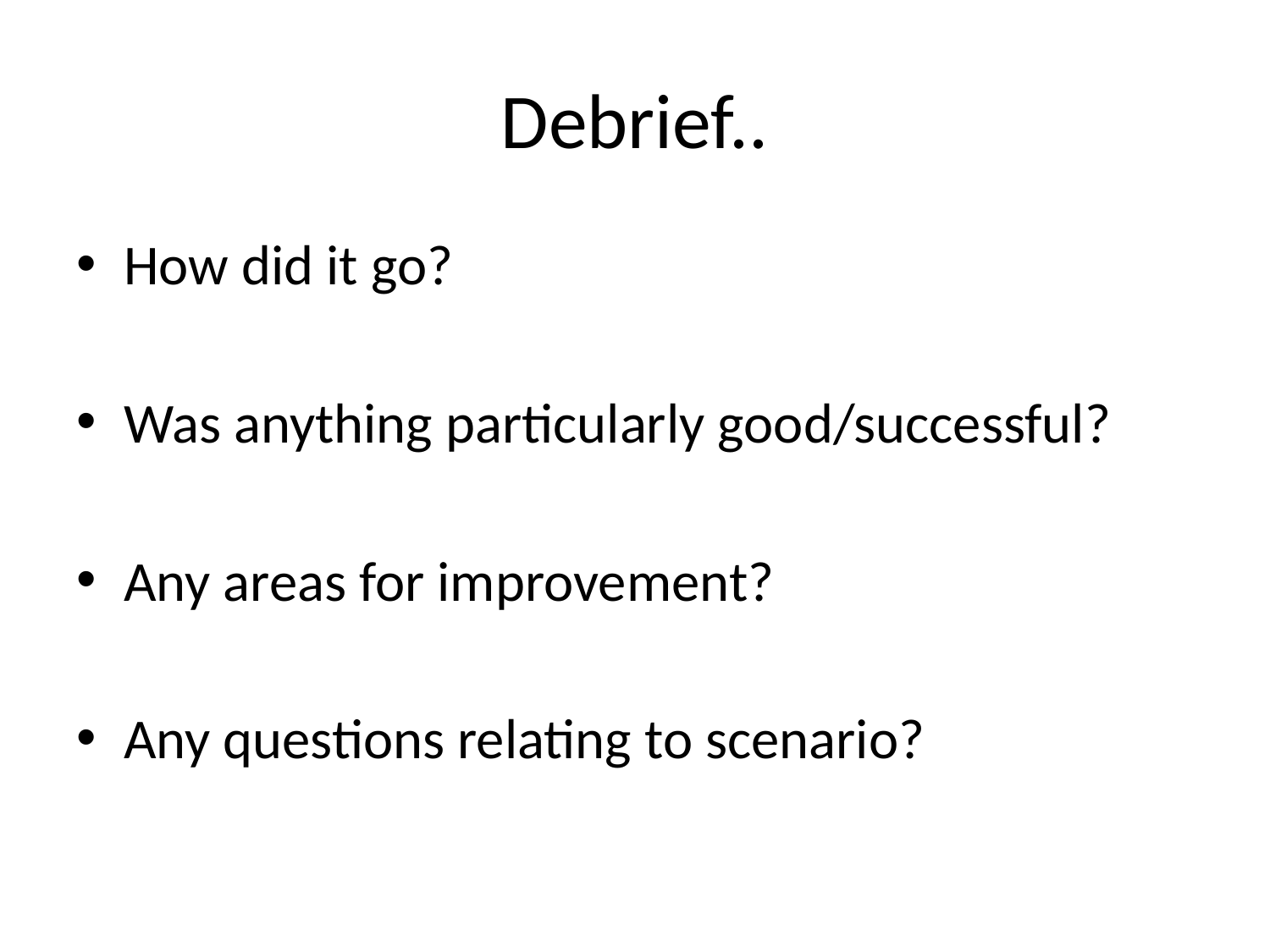

# Debrief..
How did it go?

Was anything particularly good/successful?

Any areas for improvement?

Any questions relating to scenario?